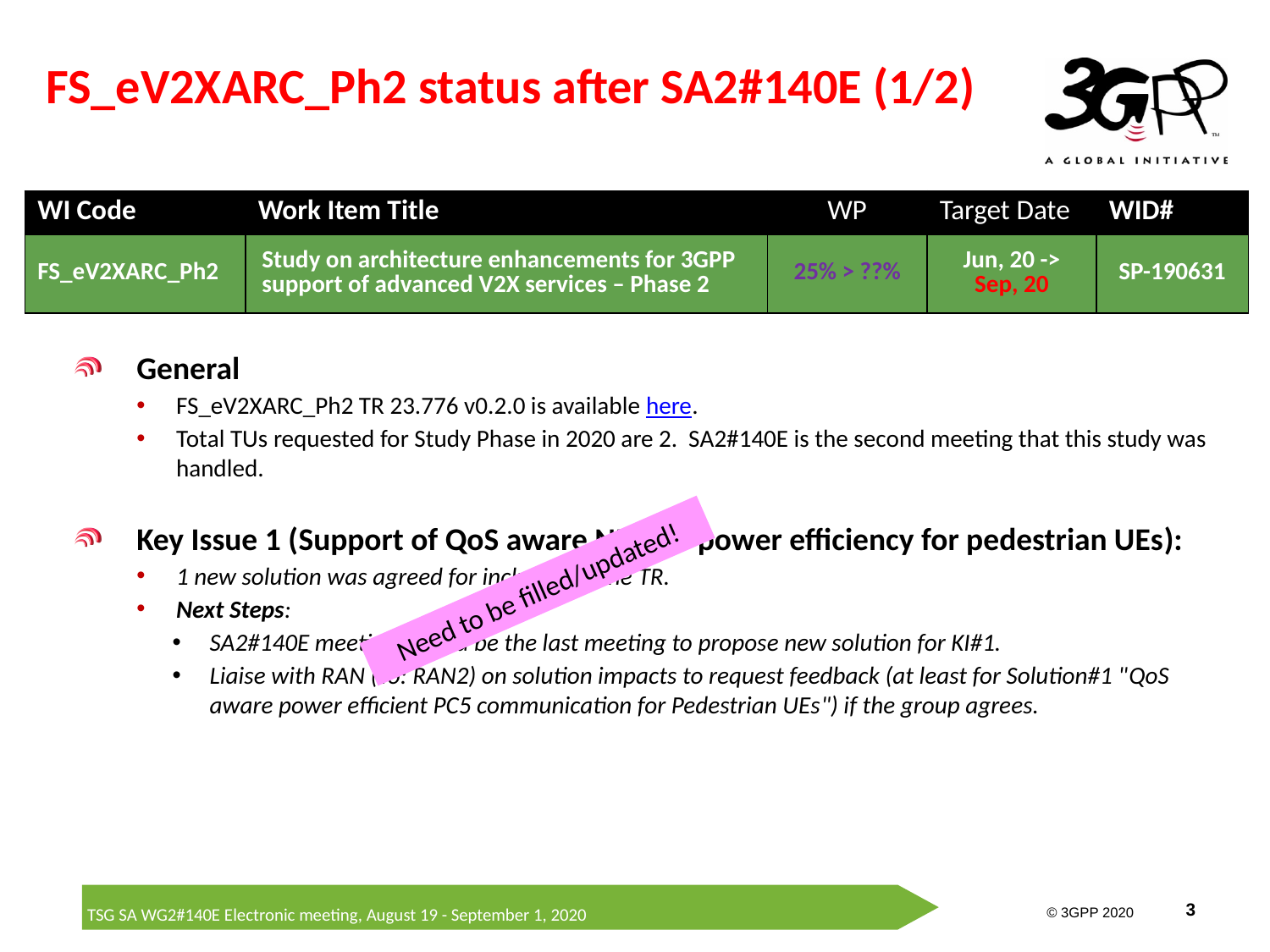

# FS_eV2XARC_Ph2 status after SA2#140E (1/2)
| WI Code | Work Item Title | WP | Target Date | WID# |
| --- | --- | --- | --- | --- |
| FS\_eV2XARC\_Ph2 | Study on architecture enhancements for 3GPP support of advanced V2X services – Phase 2 | 25% > ??% | Jun, 20 -> Sep, 20 | SP-190631 |
General
FS_eV2XARC_Ph2 TR 23.776 v0.2.0 is available here.
Total TUs requested for Study Phase in 2020 are 2.  SA2#140E is the second meeting that this study was handled.

Key Issue 1 (Support of QoS aware NR PC5 power efficiency for pedestrian UEs):
1 new solution was agreed for inclusion in the TR.
Next Steps:
SA2#140E meeting should be the last meeting to propose new solution for KI#1.
Liaise with RAN (To: RAN2) on solution impacts to request feedback (at least for Solution#1 "QoS aware power efficient PC5 communication for Pedestrian UEs") if the group agrees.

Need to be filled/updated!